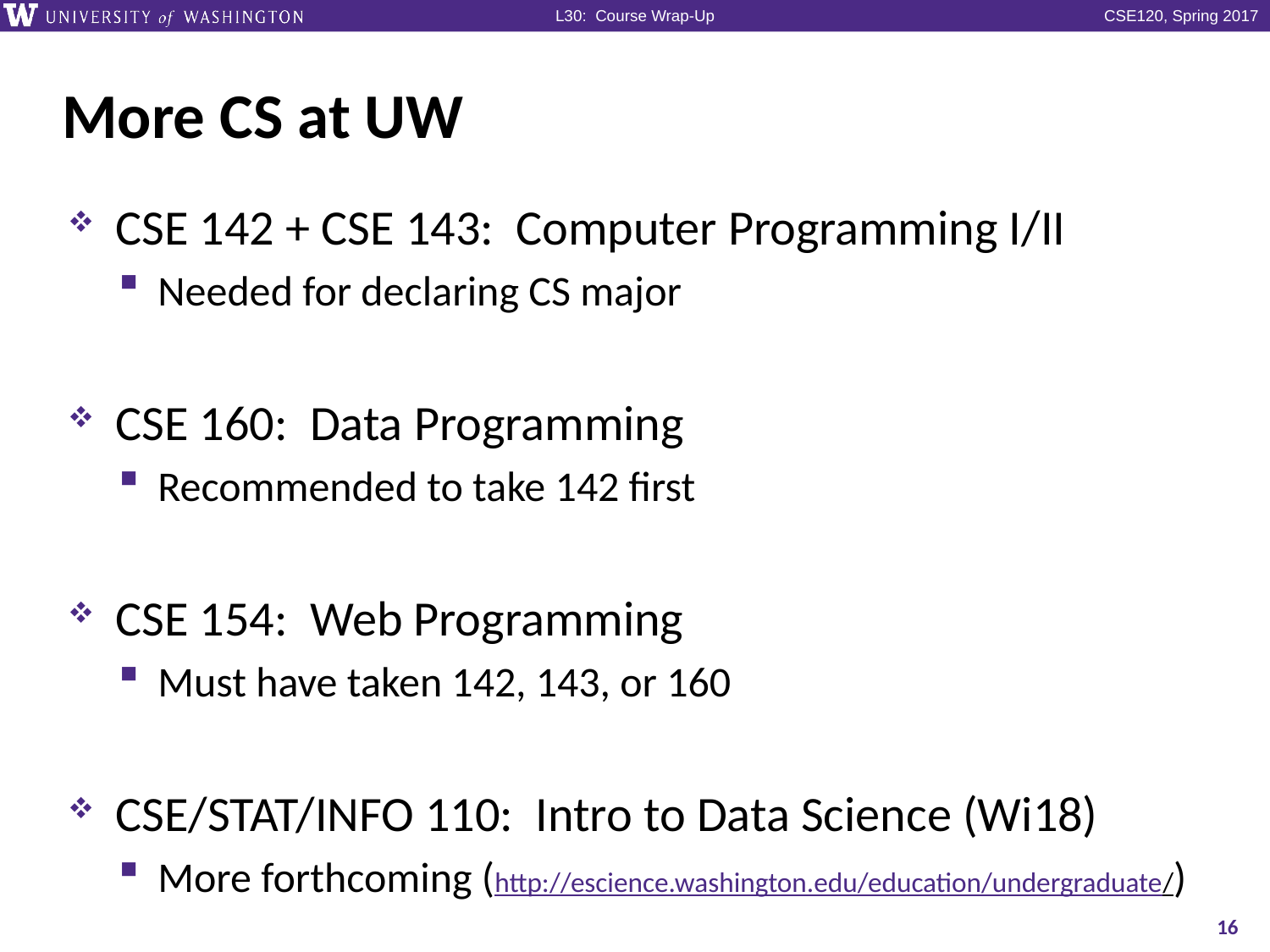

# More CS at UW
CSE 142 + CSE 143:  Computer Programming I/II
Needed for declaring CS major

CSE 160:  Data Programming
Recommended to take 142 first

CSE 154:  Web Programming
Must have taken 142, 143, or 160

CSE/STAT/INFO 110:  Intro to Data Science (Wi18)
More forthcoming (http://escience.washington.edu/education/undergraduate/)
16